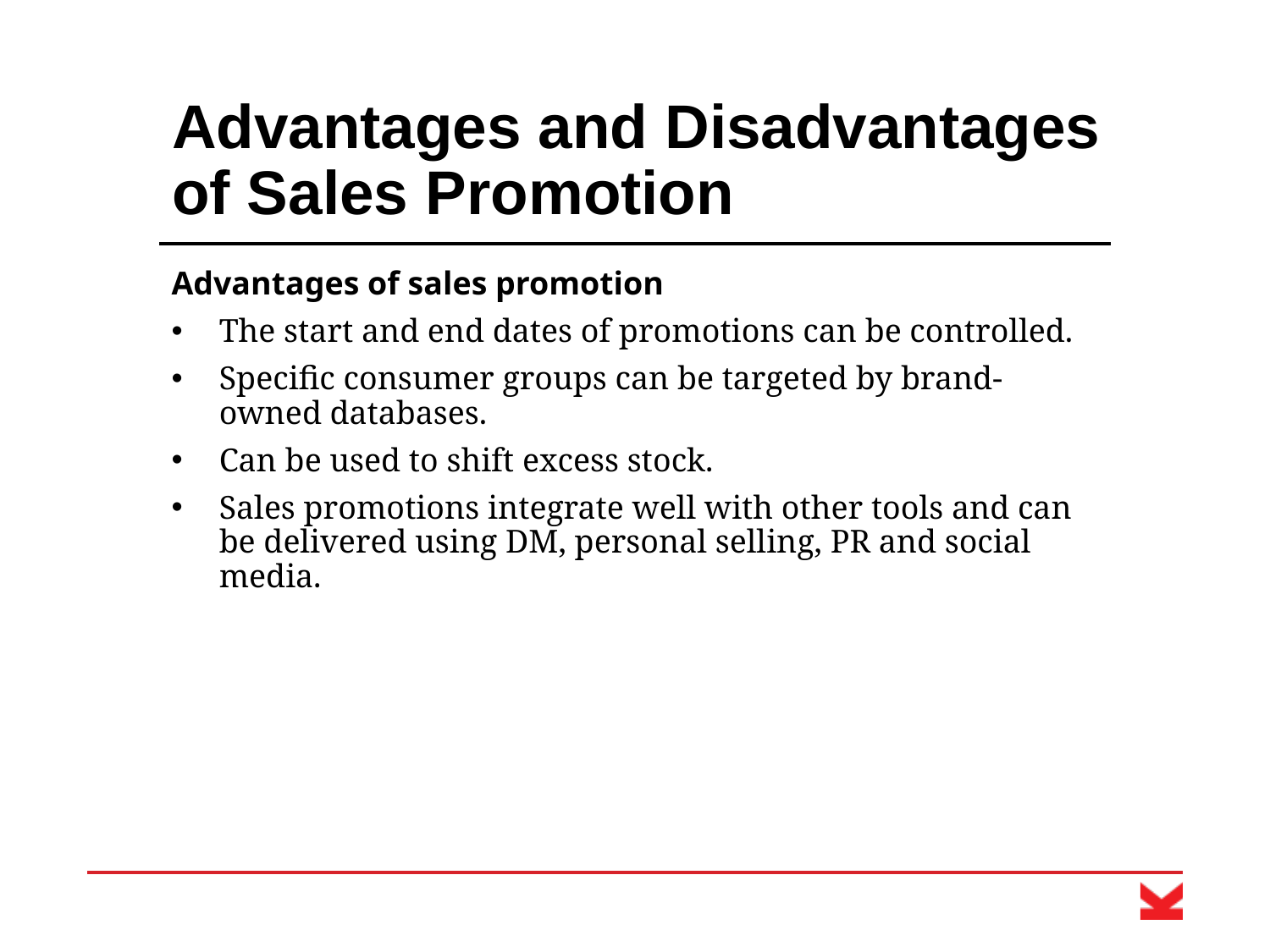

# Advantages and Disadvantages of Sales Promotion
Advantages of sales promotion
The start and end dates of promotions can be controlled.
Specific consumer groups can be targeted by brand-owned databases.
Can be used to shift excess stock.
Sales promotions integrate well with other tools and can be delivered using DM, personal selling, PR and social media.